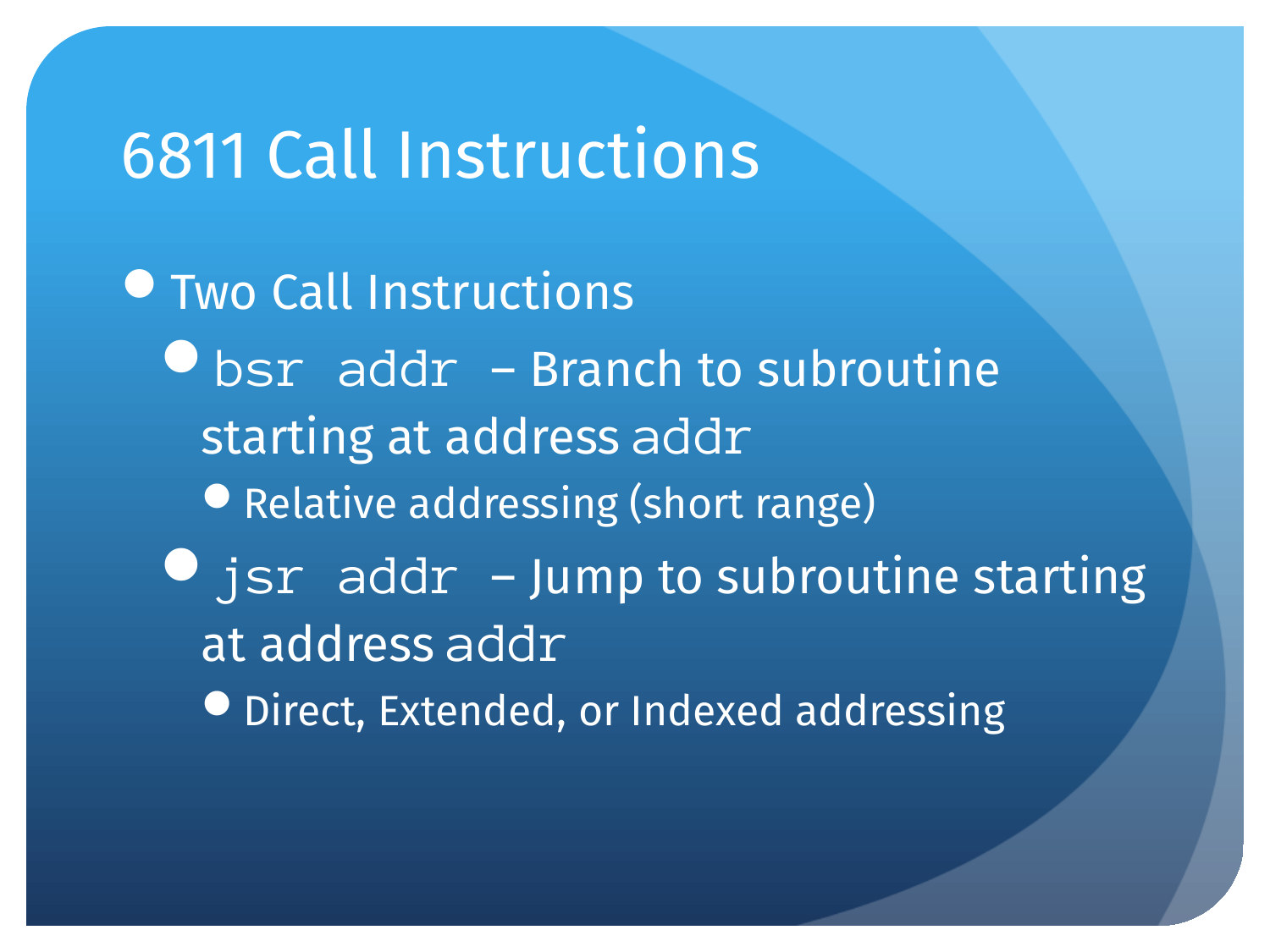

# 6811 Call Instructions
Two Call Instructions
bsr addr – Branch to subroutine starting at address addr
Relative addressing (short range)
jsr addr – Jump to subroutine starting at address addr
Direct, Extended, or Indexed addressing